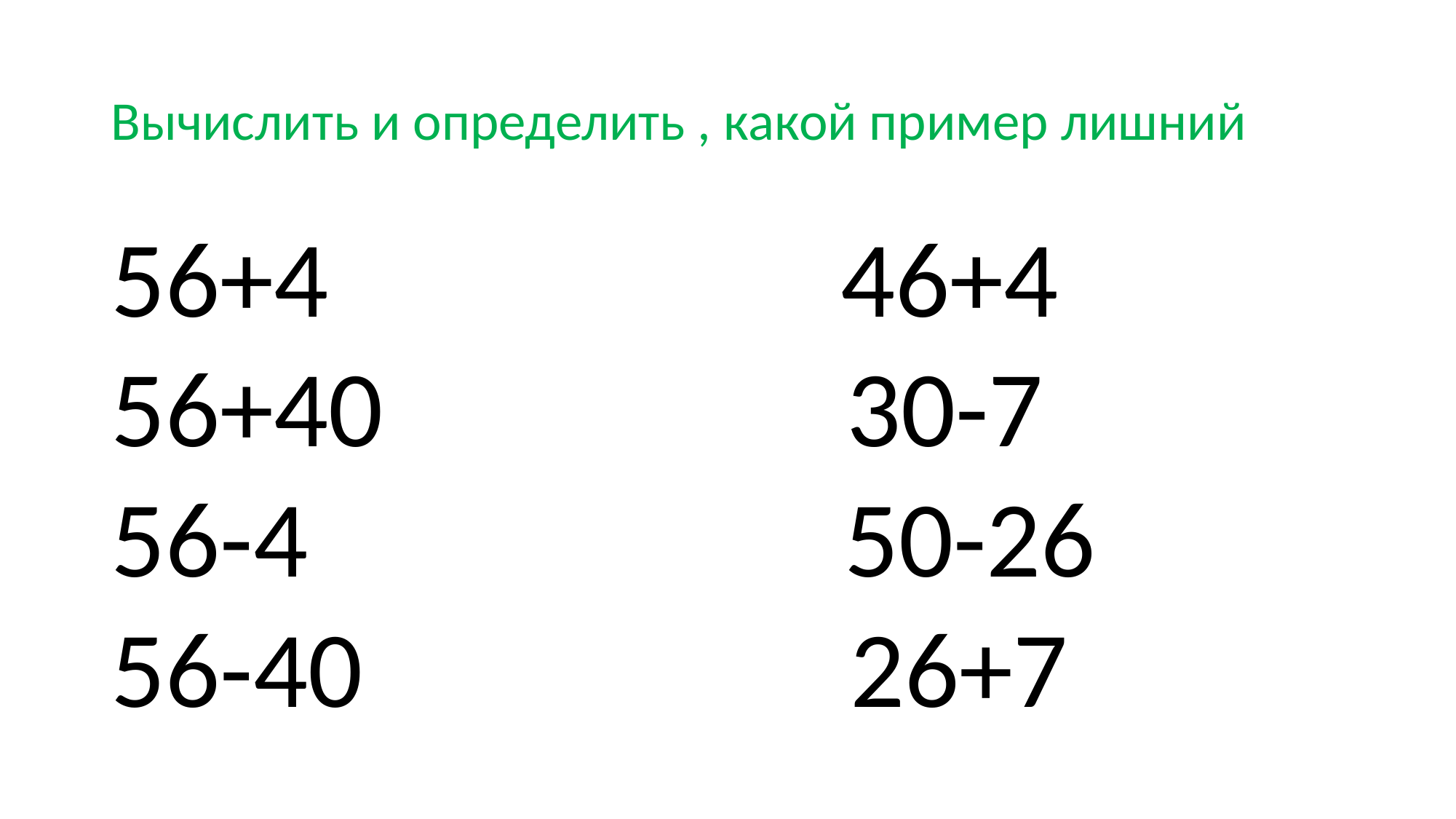

# Вычислить и определить , какой пример лишний
56+4                     46+4
56+40                   30-7
56-4                      50-26
56-40                    26+7